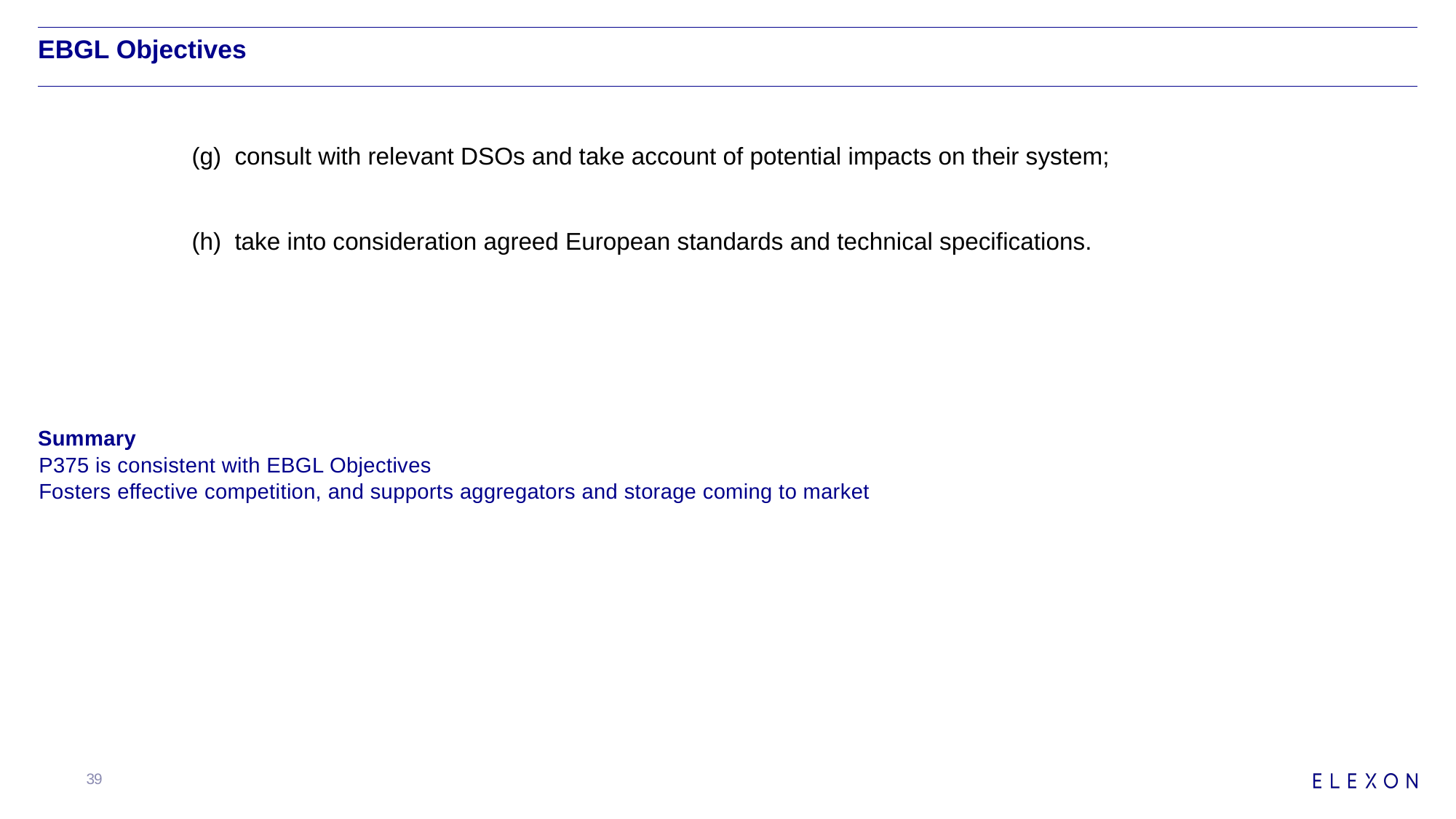

# EBGL Objectives
| (g) | consult with relevant DSOs and take account of potential impacts on their system; |
| --- | --- |
| (h) | take into consideration agreed European standards and technical specifications. |
| --- | --- |
Summary
P375 is consistent with EBGL Objectives
Fosters effective competition, and supports aggregators and storage coming to market
39